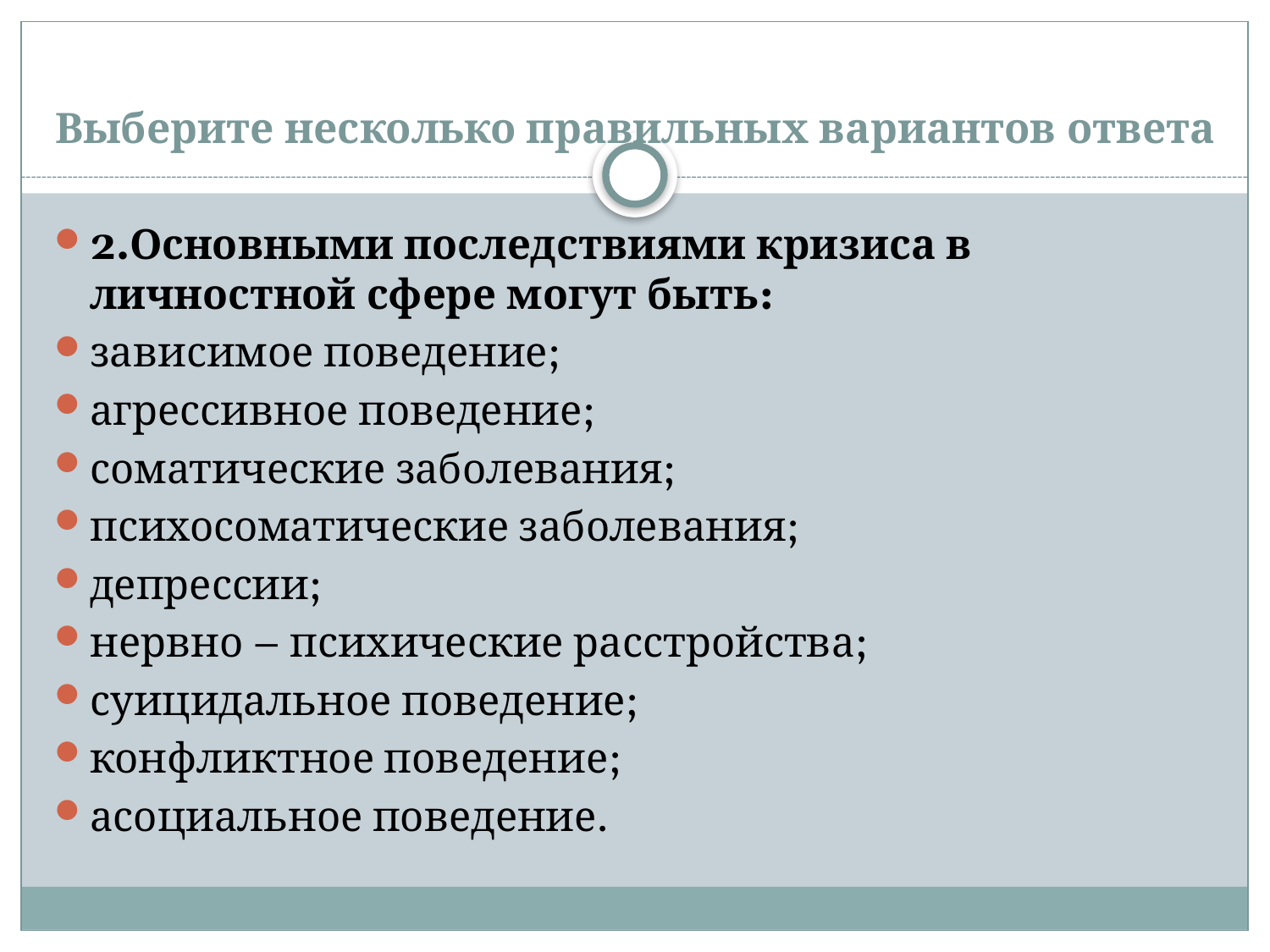

# Выберите несколько правильных вариантов ответа
2.Основными последствиями кризиса в личностной сфере могут быть:
зависимое поведение;
агрессивное поведение;
соматические заболевания;
психосоматические заболевания;
депрессии;
нервно – психические расстройства;
суицидальное поведение;
конфликтное поведение;
асоциальное поведение.